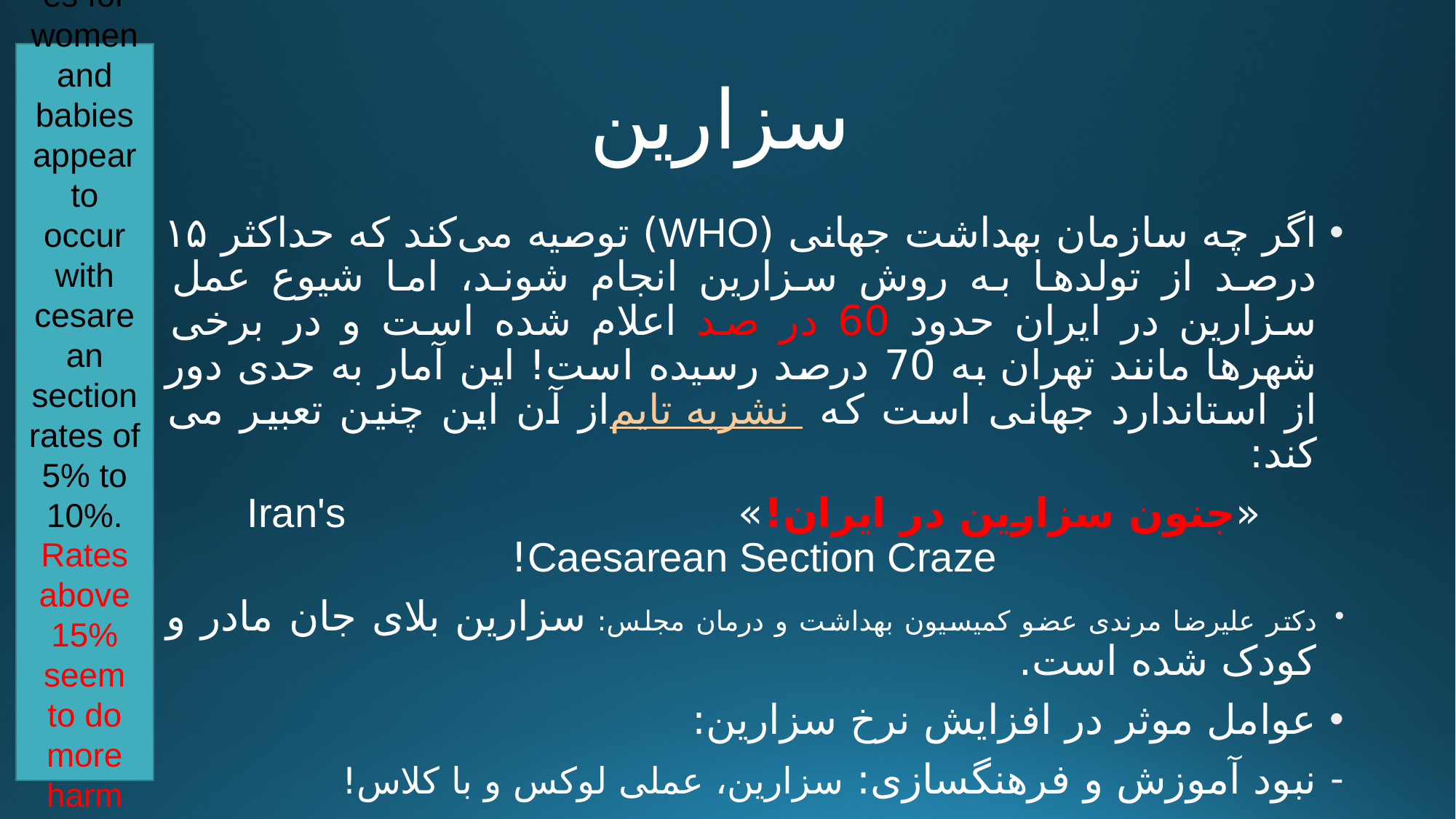

The best outcomes for women and babies appear to occur with cesarean section rates of 5% to 10%. Rates above 15% seem to do more harm than good (Althabe and Belizan 2006).
# سزارین
اگر چه سازمان بهداشت جهانی (WHO) توصیه می‌کند که حداکثر ۱۵ درصد از تولدها به روش سزارین انجام شوند، اما شیوع عمل سزارین در ایران حدود 60 در صد اعلام شده است و در برخی شهرها مانند تهران به 70 درصد رسیده است! این آمار به حدی دور از استاندارد جهانی است که نشریه تایم از آن این چنین تعبیر می کند:
«جنون سزارین در ایران!»                              Iran's Caesarean Section Craze!
دکتر علیرضا مرندی عضو کمیسیون بهداشت و درمان مجلس: سزارین بلای جان مادر و کودک شده است.
عوامل موثر در افزایش نرخ سزارین:
نبود آموزش و فرهنگسازی: سزارین، عملی لوکس و با کلاس!
تشویق پزشک های متخصص و مسائل مربوط به دستمزدها
اوضاع بد اتاق های زایمان